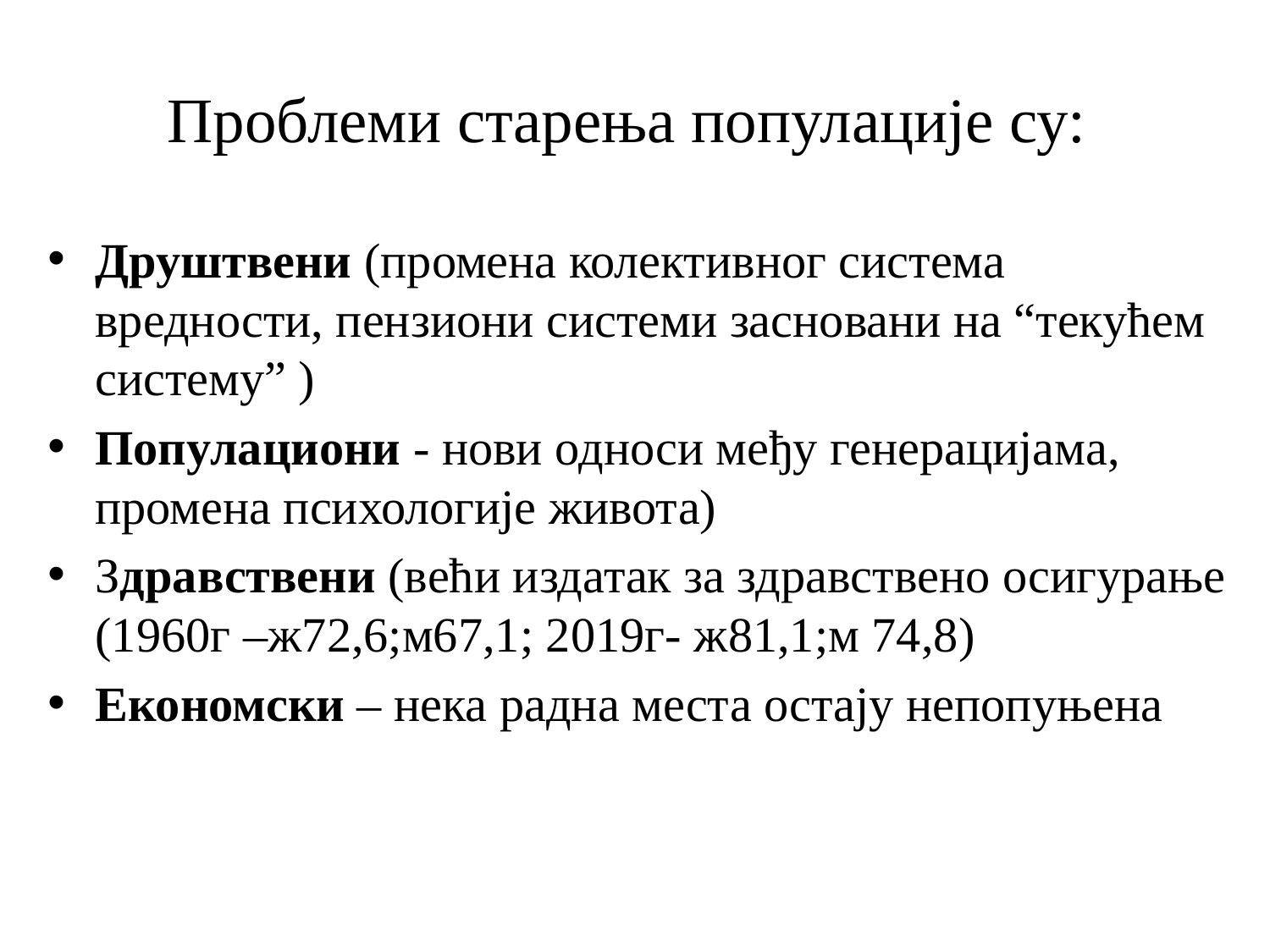

# Проблеми старења популације су:
Друштвени (промена колективног система вредности, пензиони системи засновани на “текућем систему” )
Популациони - нови односи међу генерацијама, промена психологије живота)
Здравствени (већи издатак за здравствено осигурање (1960г –ж72,6;м67,1; 2019г- ж81,1;м 74,8)
Економски – нека радна места остају непопуњена